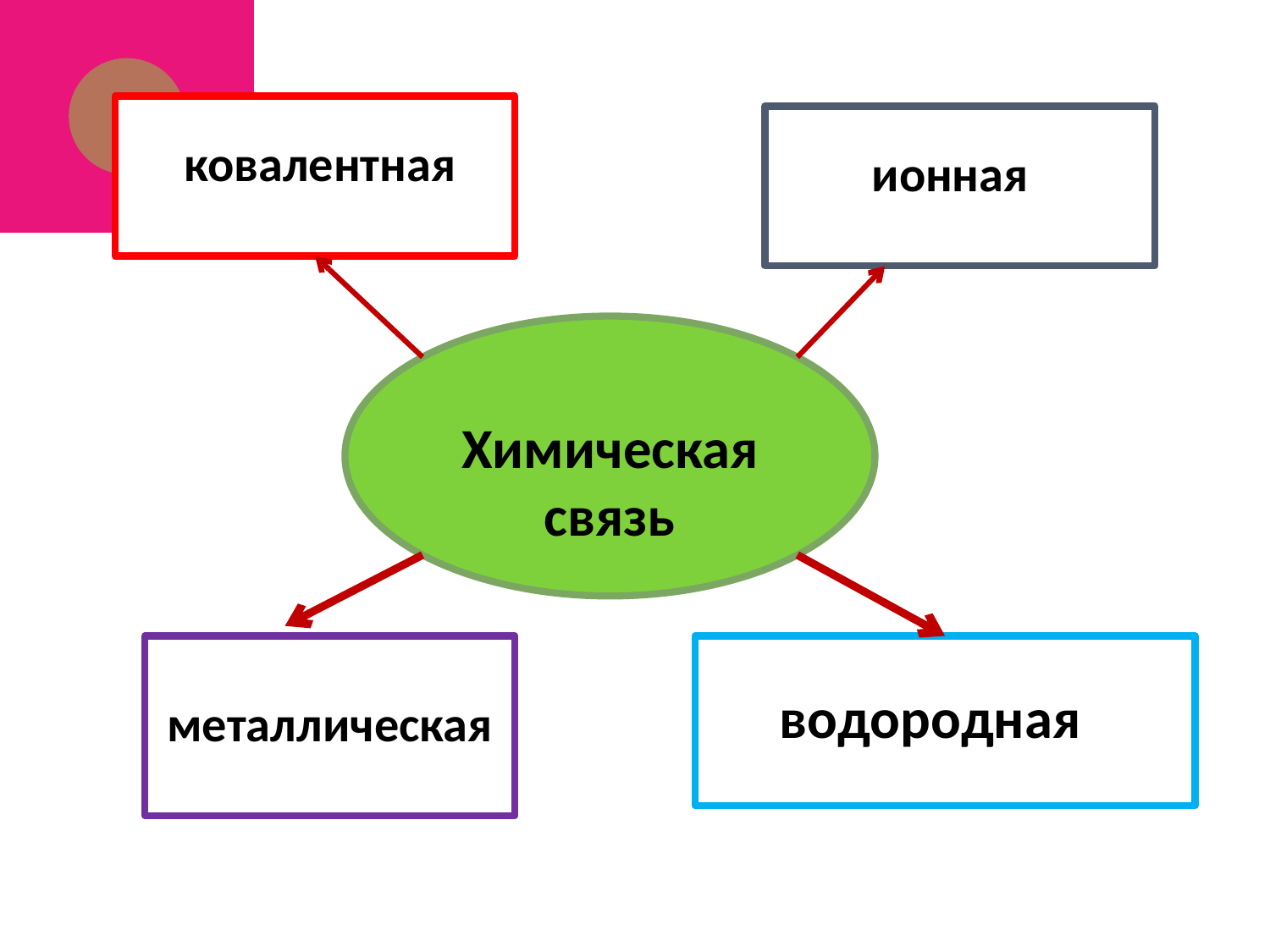

ковалентная
ионная

Химическая связь

водородная
металлическая
www.sliderpoint.org